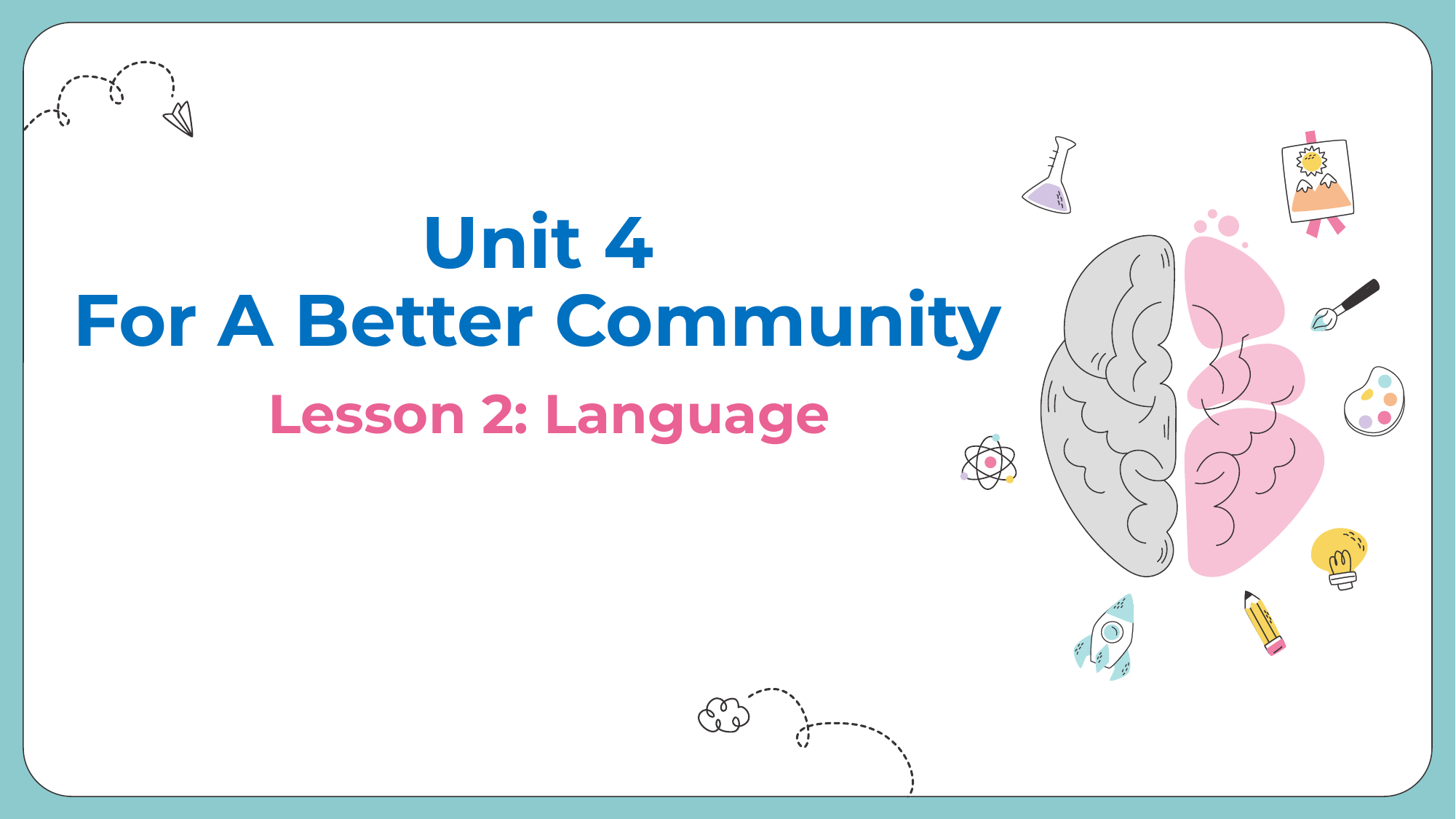

# Unit 4 For A Better Community

Lesson 2: Language